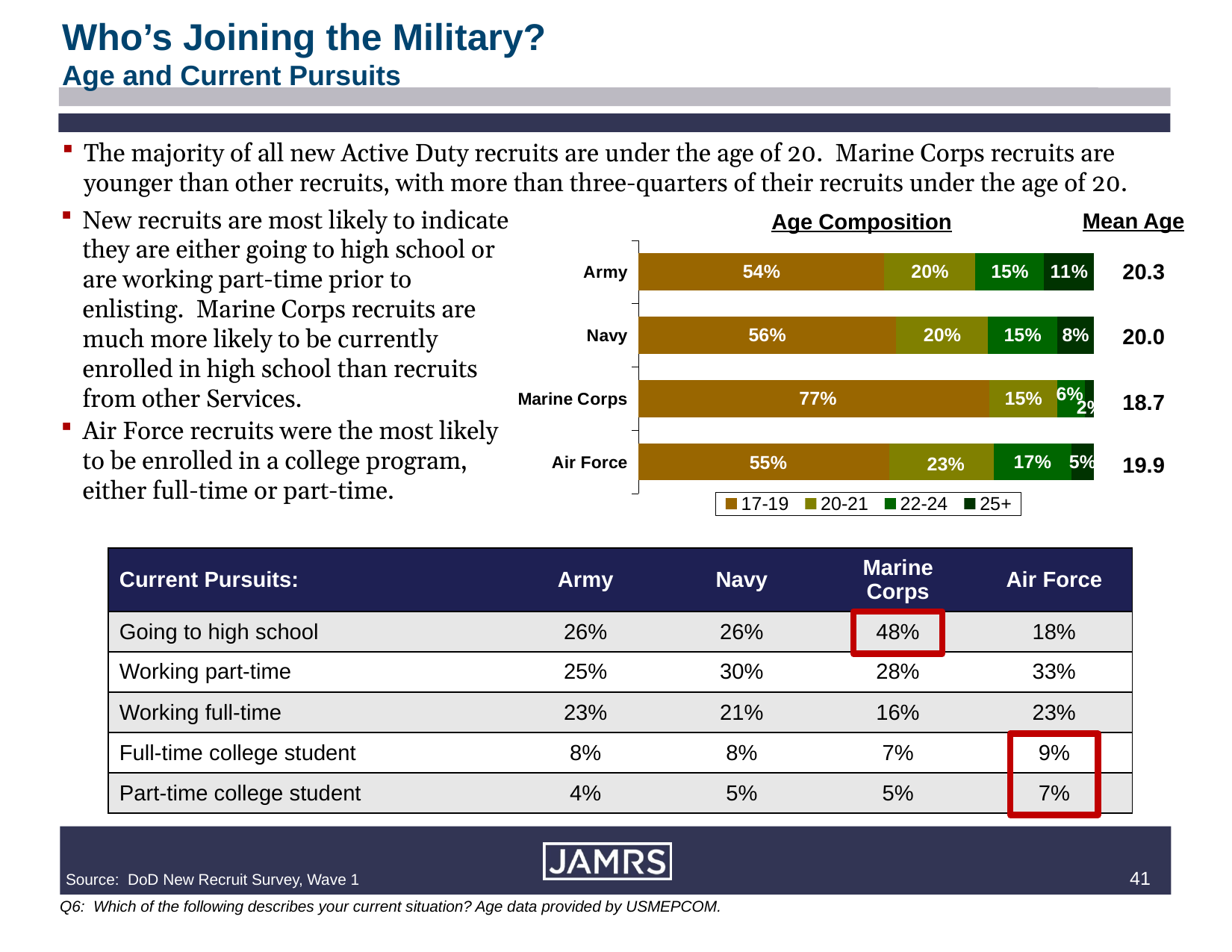

Who’s Joining the Military?
Age and Current Pursuits
The majority of all new Active Duty recruits are under the age of 20.  Marine Corps recruits are younger than other recruits, with more than three-quarters of their recruits under the age of 20.
New recruits are most likely to indicate they are either going to high school or are working part-time prior to enlisting.  Marine Corps recruits are much more likely to be currently enrolled in high school than recruits from other Services.
Air Force recruits were the most likely to be enrolled in a college program, either full-time or part-time.

Mean Age
Age Composition

### Chart

| Category | 17-19 | 20-21 | 22-24 | 25+ |
|---|---|---|---|---|
| Air Force | 0.55 | 0.23 | 0.17 | 0.05 |
| Marine Corps | 0.77 | 0.15 | 0.06 | 0.02 |
| Navy | 0.56 | 0.2 | 0.15 | 0.08 |
| Army | 0.54 | 0.2 | 0.15 | 0.11 |
20.3
20.0
18.7
19.9
| Current Pursuits: | Army | Navy | Marine Corps | Air Force |
| --- | --- | --- | --- | --- |
| Going to high school | 26% | 26% | 48% | 18% |
| Working part-time | 25% | 30% | 28% | 33% |
| Working full-time | 23% | 21% | 16% | 23% |
| Full-time college student | 8% | 8% | 7% | 9% |
| Part-time college student | 4% | 5% | 5% | 7% |

41
Source:  DoD New Recruit Survey, Wave 1
	Q6:  Which of the following describes your current situation? Age data provided by USMEPCOM.